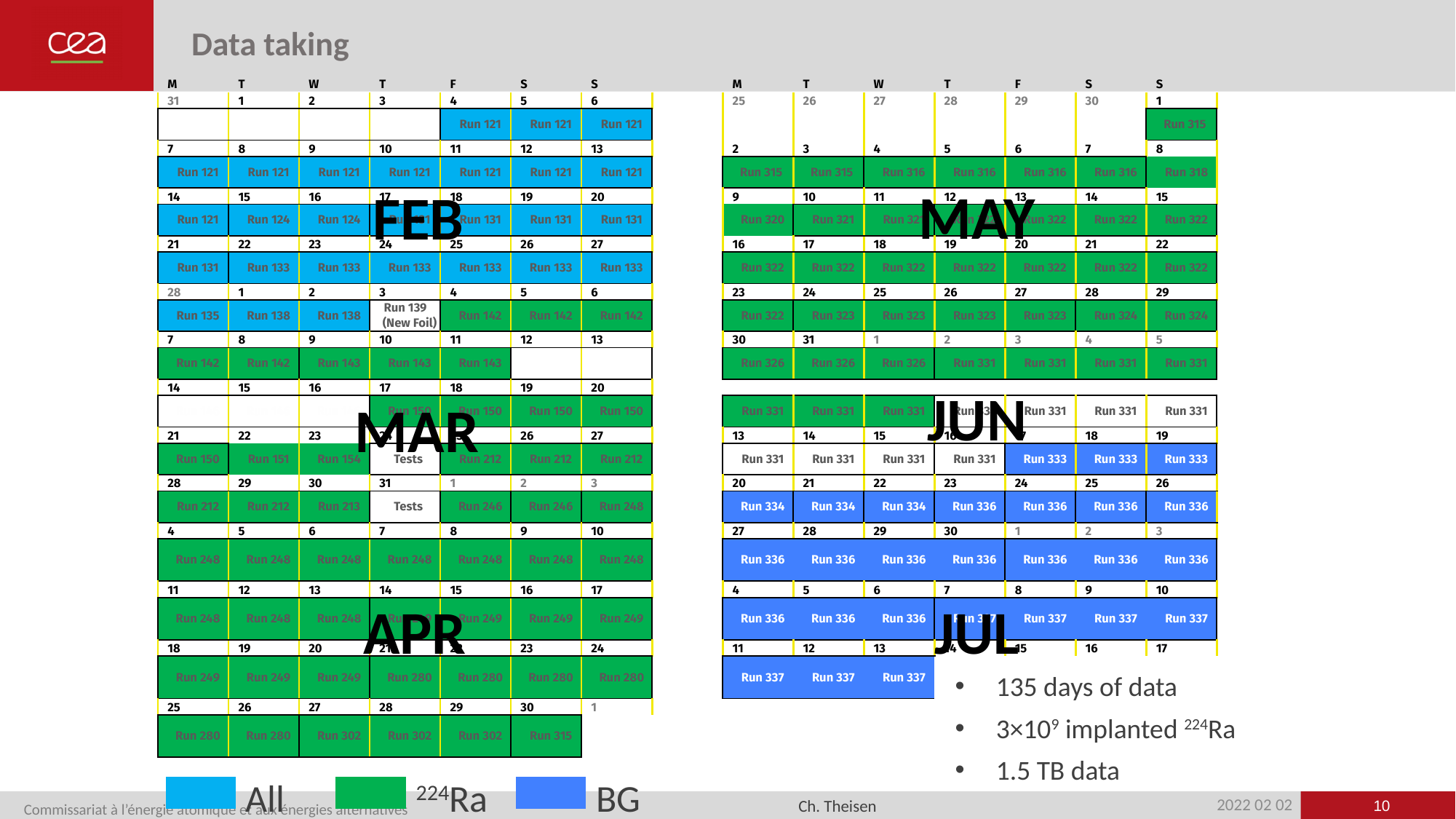

# Data taking
| M | T | W | T | F | S | S |  | M | T | W | T | F | S | S |
| --- | --- | --- | --- | --- | --- | --- | --- | --- | --- | --- | --- | --- | --- | --- |
| 31 | 1 | 2 | 3 | 4 | 5 | 6 |  | 25 | 26 | 27 | 28 | 29 | 30 | 1 |
|  |  |  |  | Run 121 | Run 121 | Run 121 |  |  |  |  |  |  |  | Run 315 |
| 7 | 8 | 9 | 10 | 11 | 12 | 13 |  | 2 | 3 | 4 | 5 | 6 | 7 | 8 |
| Run 121 | Run 121 | Run 121 | Run 121 | Run 121 | Run 121 | Run 121 |  | Run 315 | Run 315 | Run 316 | Run 316 | Run 316 | Run 316 | Run 318 |
| 14 | 15 | 16 | 17 | 18 | 19 | 20 |  | 9 | 10 | 11 | 12 | 13 | 14 | 15 |
| Run 121 | Run 124 | Run 124 | Run 131 | Run 131 | Run 131 | Run 131 |  | Run 320 | Run 321 | Run 321 | Run 322 | Run 322 | Run 322 | Run 322 |
| 21 | 22 | 23 | 24 | 25 | 26 | 27 |  | 16 | 17 | 18 | 19 | 20 | 21 | 22 |
| Run 131 | Run 133 | Run 133 | Run 133 | Run 133 | Run 133 | Run 133 |  | Run 322 | Run 322 | Run 322 | Run 322 | Run 322 | Run 322 | Run 322 |
| 28 | 1 | 2 | 3 | 4 | 5 | 6 |  | 23 | 24 | 25 | 26 | 27 | 28 | 29 |
| Run 135 | Run 138 | Run 138 | Run 139 (New Foil) | Run 142 | Run 142 | Run 142 |  | Run 322 | Run 323 | Run 323 | Run 323 | Run 323 | Run 324 | Run 324 |
| 7 | 8 | 9 | 10 | 11 | 12 | 13 |  | 30 | 31 | 1 | 2 | 3 | 4 | 5 |
| Run 142 | Run 142 | Run 143 | Run 143 | Run 143 |  |  |  | Run 326 | Run 326 | Run 326 | Run 331 | Run 331 | Run 331 | Run 331 |
| 14 | 15 | 16 | 17 | 18 | 19 | 20 |  |  |  |  |  |  |  |  |
| Run 146 | Run 146 | Run 146 | Run 150 | Run 150 | Run 150 | Run 150 |  | Run 331 | Run 331 | Run 331 | Run 331 | Run 331 | Run 331 | Run 331 |
| 21 | 22 | 23 | 24 | 25 | 26 | 27 |  | 13 | 14 | 15 | 16 | 17 | 18 | 19 |
| Run 150 | Run 151 | Run 154 | Tests | Run 212 | Run 212 | Run 212 |  | Run 331 | Run 331 | Run 331 | Run 331 | Run 333 | Run 333 | Run 333 |
| 28 | 29 | 30 | 31 | 1 | 2 | 3 |  | 20 | 21 | 22 | 23 | 24 | 25 | 26 |
| Run 212 | Run 212 | Run 213 | Tests | Run 246 | Run 246 | Run 248 |  | Run 334 | Run 334 | Run 334 | Run 336 | Run 336 | Run 336 | Run 336 |
| 4 | 5 | 6 | 7 | 8 | 9 | 10 |  | 27 | 28 | 29 | 30 | 1 | 2 | 3 |
| Run 248 | Run 248 | Run 248 | Run 248 | Run 248 | Run 248 | Run 248 |  | Run 336 | Run 336 | Run 336 | Run 336 | Run 336 | Run 336 | Run 336 |
| 11 | 12 | 13 | 14 | 15 | 16 | 17 |  | 4 | 5 | 6 | 7 | 8 | 9 | 10 |
| Run 248 | Run 248 | Run 248 | Run 249 | Run 249 | Run 249 | Run 249 |  | Run 336 | Run 336 | Run 336 | Run 337 | Run 337 | Run 337 | Run 337 |
| 18 | 19 | 20 | 21 | 22 | 23 | 24 |  | 11 | 12 | 13 | 14 | 15 | 16 | 17 |
| Run 249 | Run 249 | Run 249 | Run 280 | Run 280 | Run 280 | Run 280 |  | Run 337 | Run 337 | Run 337 |  |  |  |  |
| 25 | 26 | 27 | 28 | 29 | 30 | 1 |  |  |  |  |  |  |  |  |
| Run 280 | Run 280 | Run 302 | Run 302 | Run 302 | Run 315 |  |  |  |  |  |  |  |  |  |
MAY
FEB
JUN
MAR
APR
JUL
135 days of data
3×109 implanted 224Ra
1.5 TB data
All
224Ra
BG

10